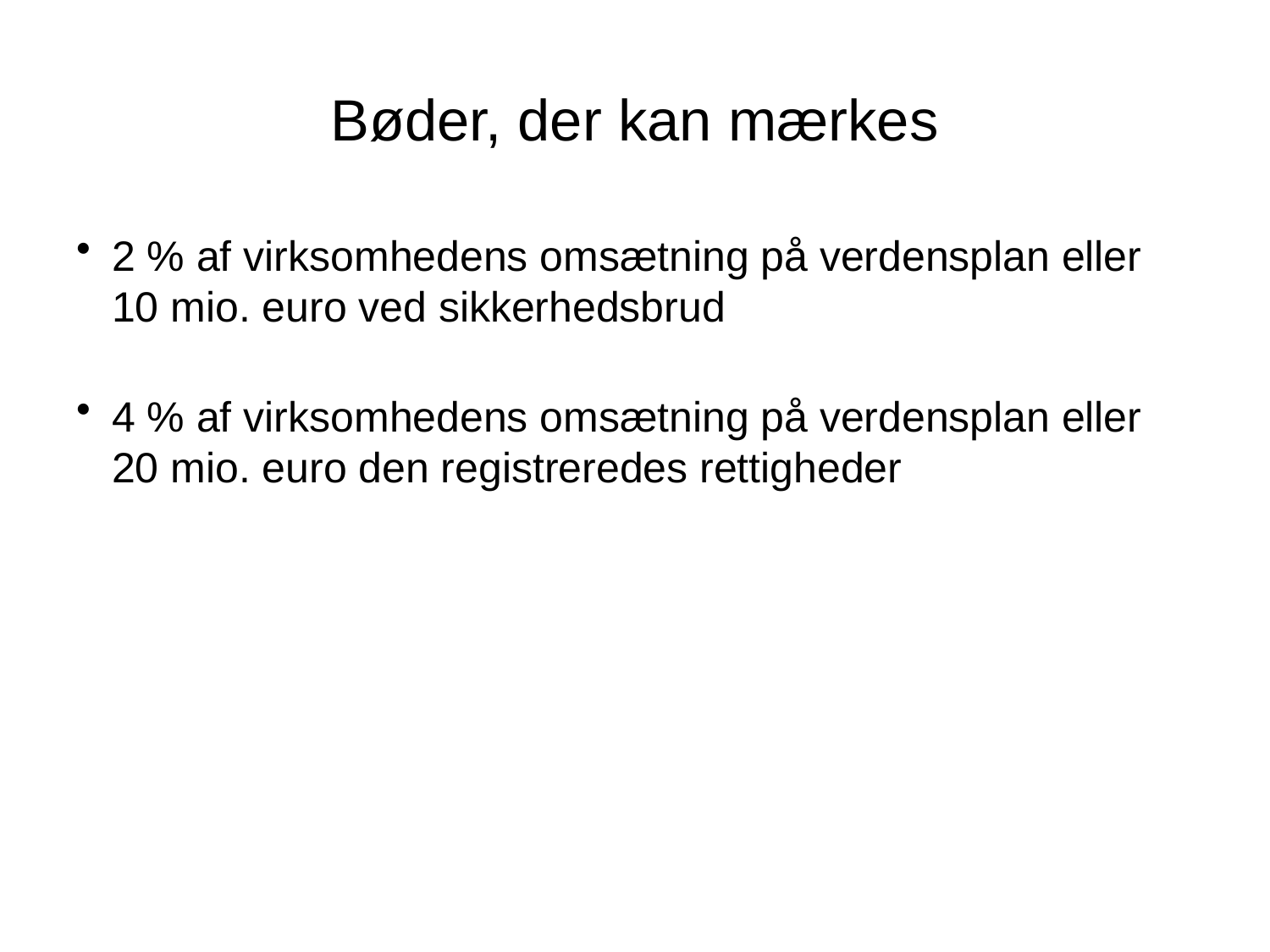

# Bøder, der kan mærkes
2 % af virksomhedens omsætning på verdensplan eller 10 mio. euro ved sikkerhedsbrud
4 % af virksomhedens omsætning på verdensplan eller 20 mio. euro den registreredes rettigheder